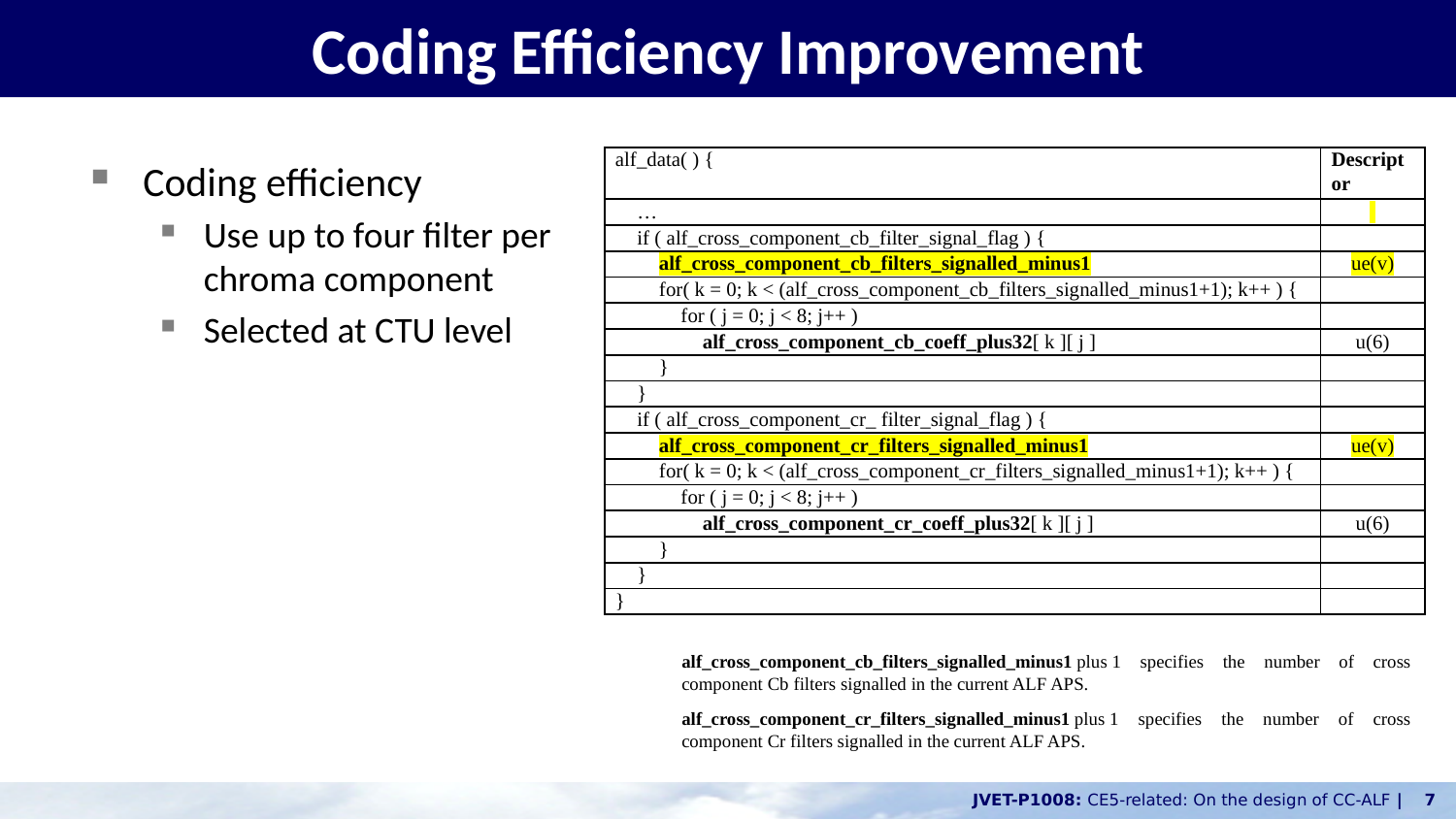

# Coding Efficiency Improvement
| alf\_data( ) { | Descriptor |
| --- | --- |
| … |  |
| if ( alf\_cross\_component\_cb\_filter\_signal\_flag ) { |  |
| alf\_cross\_component\_cb\_filters\_signalled\_minus1 | ue(v) |
| for( k = 0; k < (alf\_cross\_component\_cb\_filters\_signalled\_minus1+1); k++ ) { |  |
| for ( j = 0; j < 8; j++ ) |  |
| alf\_cross\_component\_cb\_coeff\_plus32[ k ][ j ] | u(6) |
| } |  |
| } |  |
| if ( alf\_cross\_component\_cr\_ filter\_signal\_flag ) { |  |
| alf\_cross\_component\_cr\_filters\_signalled\_minus1 | ue(v) |
| for( k = 0; k < (alf\_cross\_component\_cr\_filters\_signalled\_minus1+1); k++ ) { |  |
| for ( j = 0; j < 8; j++ ) |  |
| alf\_cross\_component\_cr\_coeff\_plus32[ k ][ j ] | u(6) |
| } |  |
| } |  |
| } |  |
Coding efficiency
Use up to four filter per chroma component
Selected at CTU level

alf_cross_component_cb_filters_signalled_minus1 plus 1 specifies the number of cross component Cb filters signalled in the current ALF APS.
alf_cross_component_cr_filters_signalled_minus1 plus 1 specifies the number of cross component Cr filters signalled in the current ALF APS.